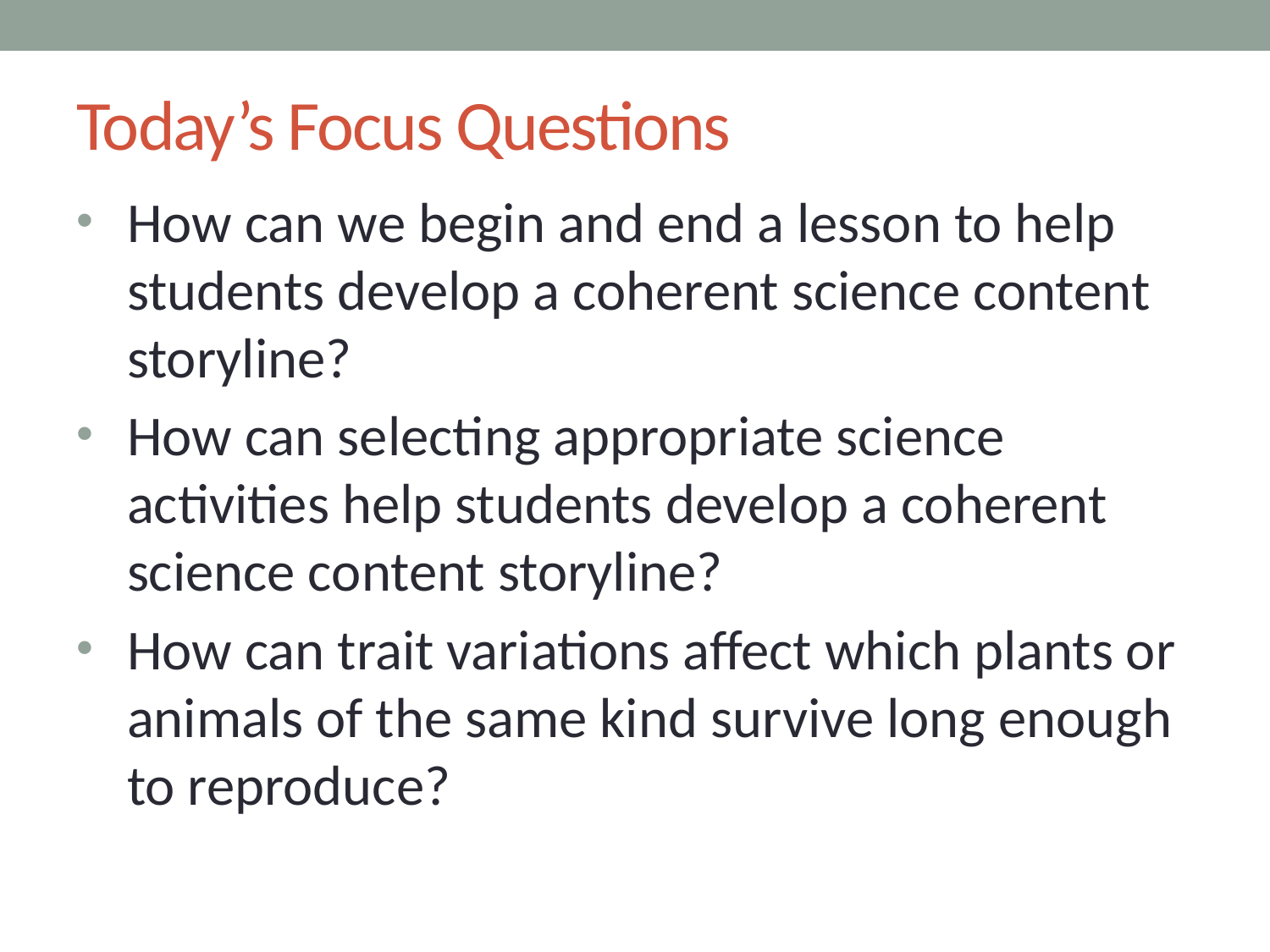

# Today’s Focus Questions
How can we begin and end a lesson to help students develop a coherent science content storyline?
How can selecting appropriate science activities help students develop a coherent science content storyline?
How can trait variations affect which plants or animals of the same kind survive long enough to reproduce?